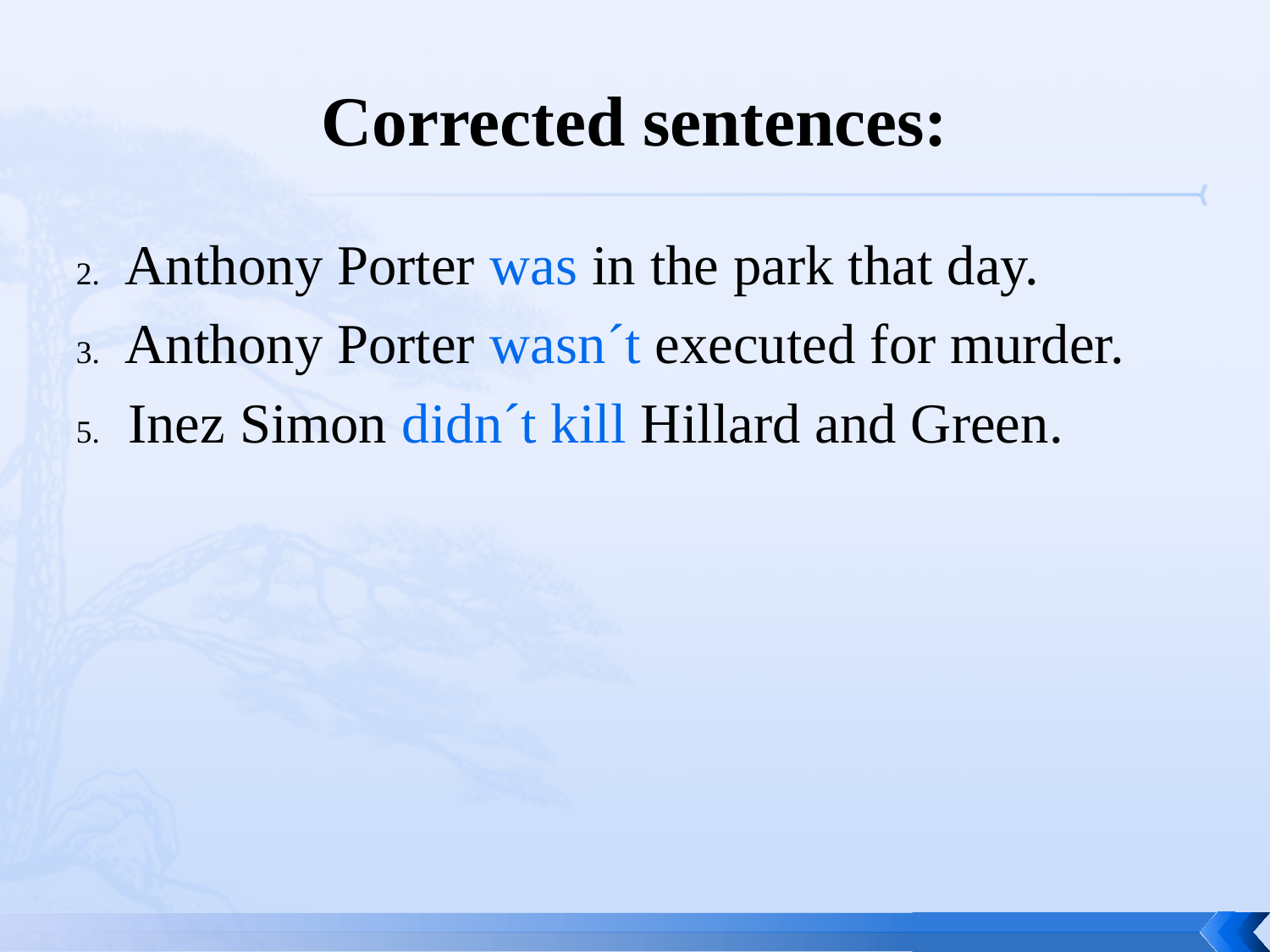

# Corrected sentences:
2.  Anthony Porter was in the park that day.
3.  Anthony Porter wasn´t executed for murder.
5.  Inez Simon didn´t kill Hillard and Green.